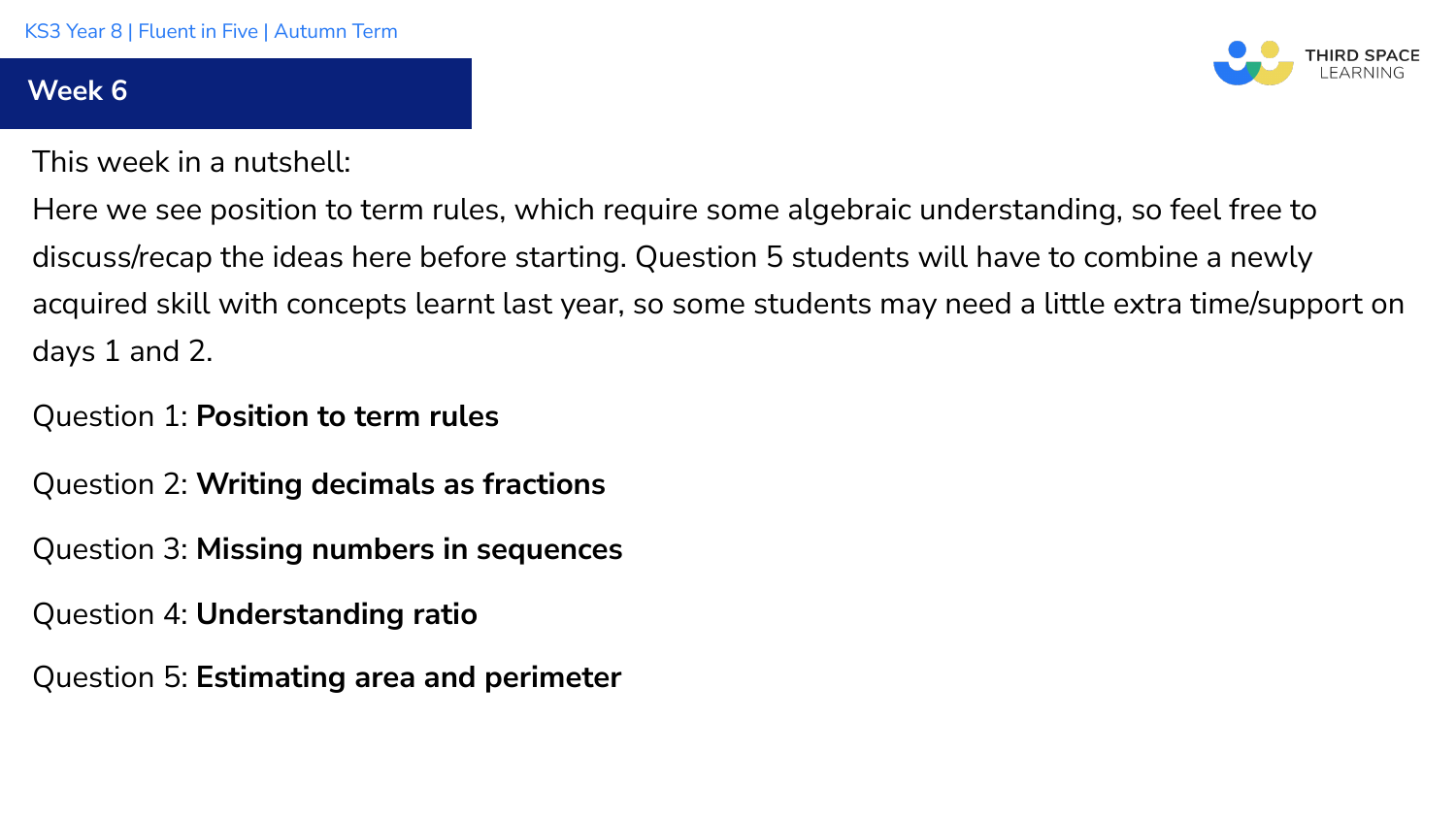

Week 6
| This week in a nutshell: Here we see position to term rules, which require some algebraic understanding, so feel free to discuss/recap the ideas here before starting. Question 5 students will have to combine a newly acquired skill with concepts learnt last year, so some students may need a little extra time/support on days 1 and 2. |
| --- |
| Question 1: Position to term rules |
| Question 2: Writing decimals as fractions |
| Question 3: Missing numbers in sequences |
| Question 4: Understanding ratio |
| Question 5: Estimating area and perimeter |